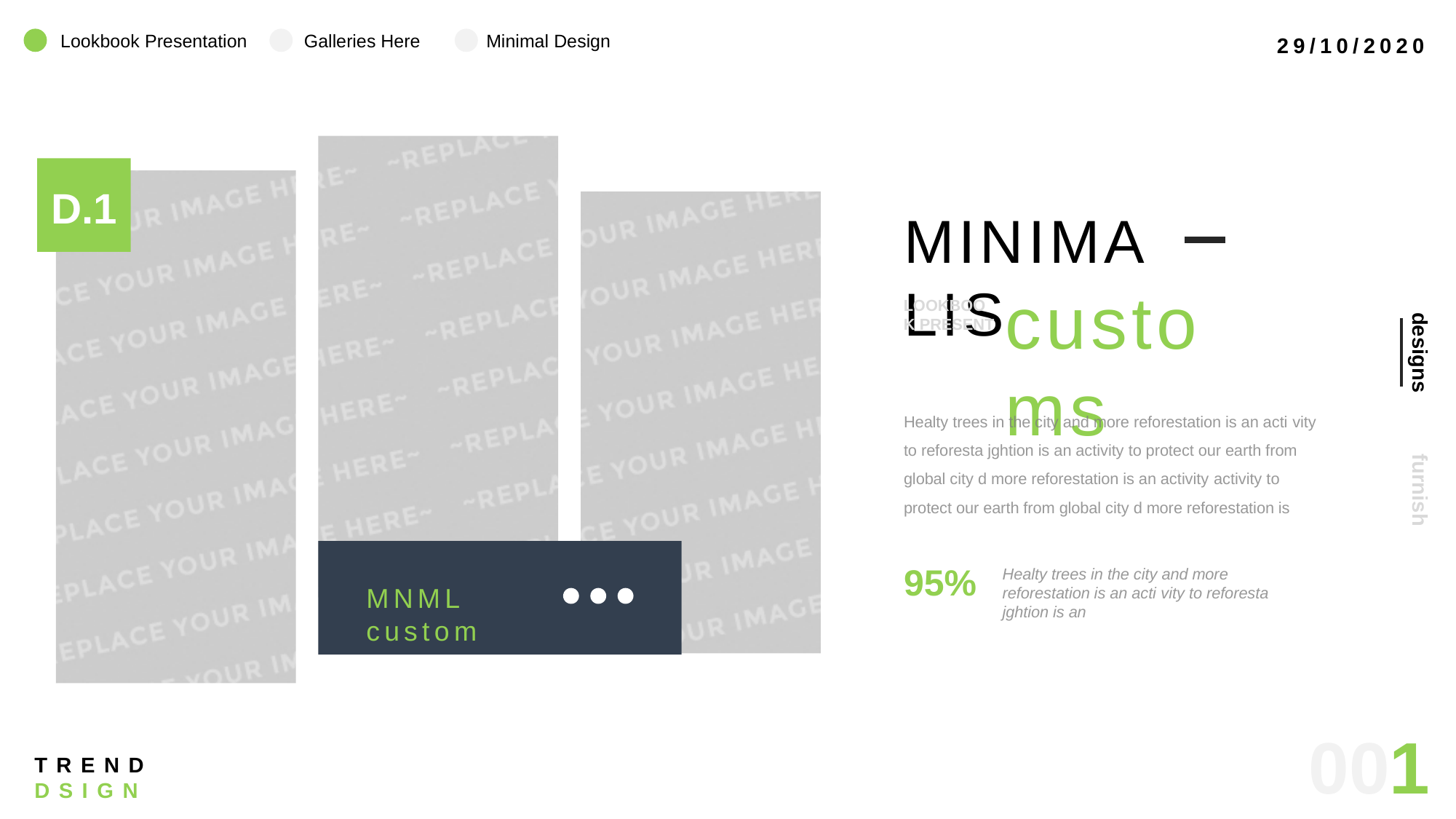

29/10/2020

Lookbook Presentation
Galleries Here
Minimal Design

D.1
MINIMALIS
customs
LOOKBOOK PRESENT
designs
Healty trees in the city and more reforestation is an acti vity to reforesta jghtion is an activity to protect our earth from global city d more reforestation is an activity activity to protect our earth from global city d more reforestation is

furnish
95%
Healty trees in the city and more reforestation is an acti vity to reforesta jghtion is an
MNML custom

001
TRENDDSIGN